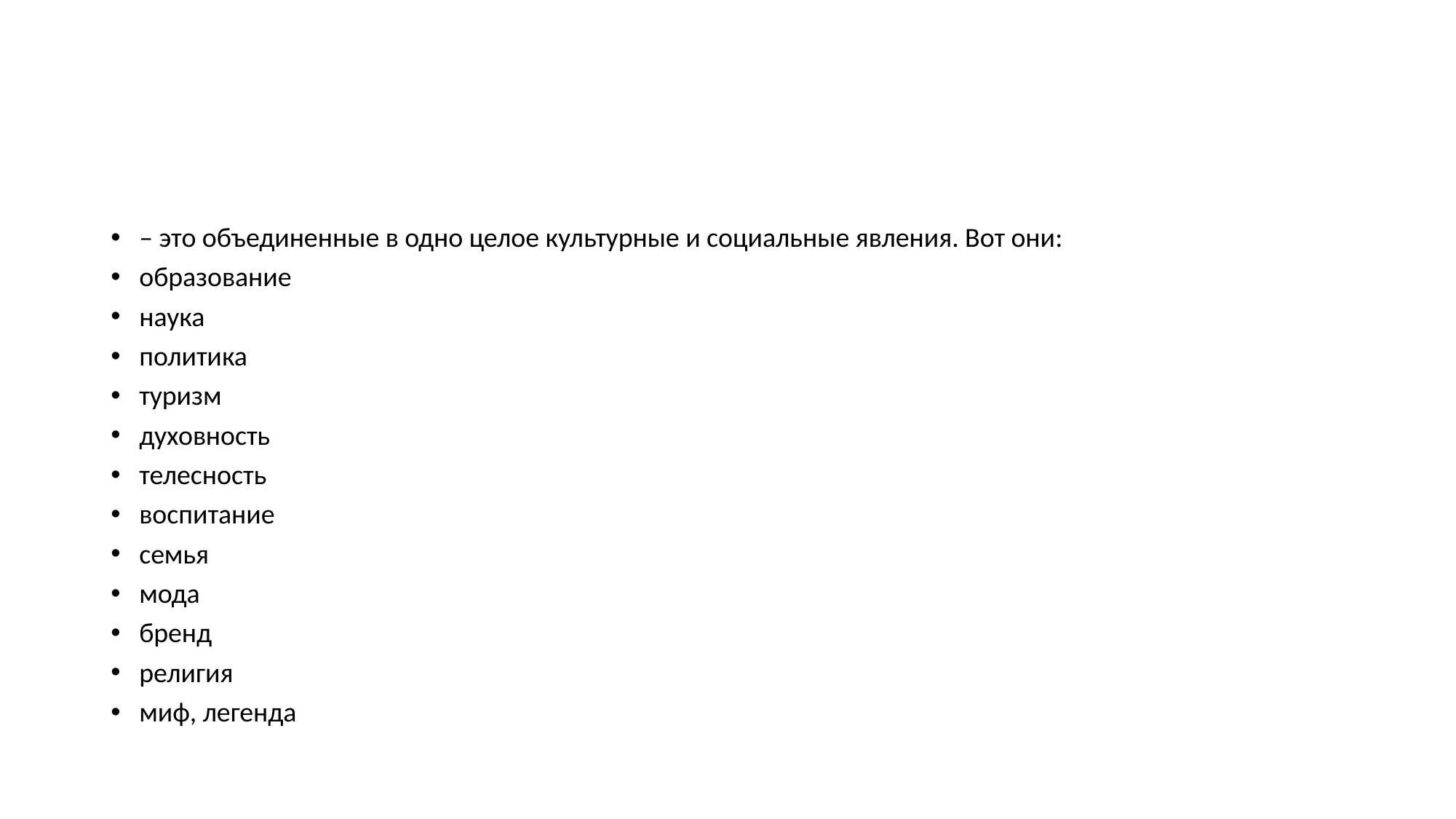

#
– это объединенные в одно целое культурные и социальные явления. Вот они:
образование
наука
политика
туризм
духовность
телесность
воспитание
семья
мода
бренд
религия
миф, легенда